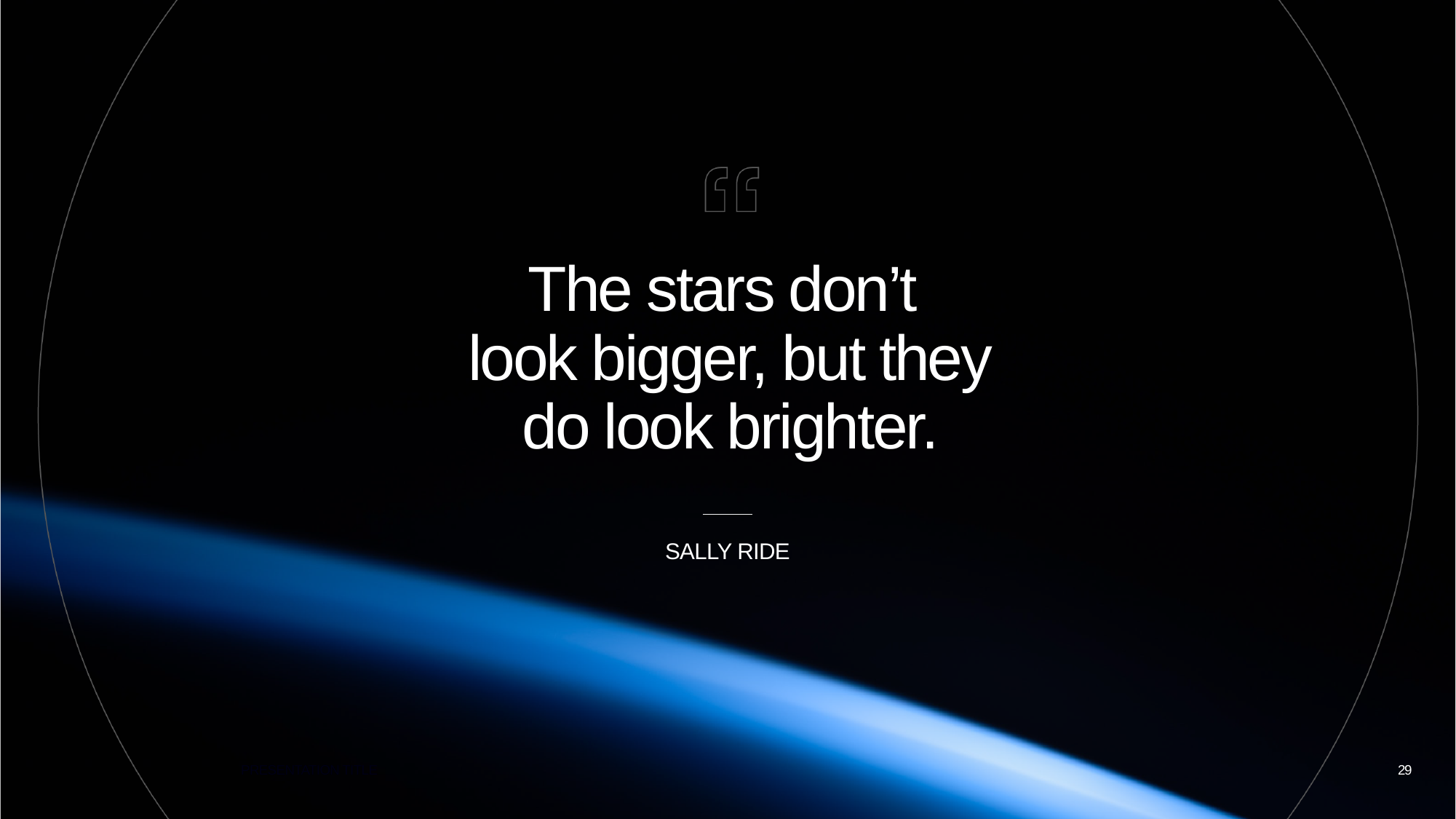

# The stars don’t look bigger, but they do look brighter.
SALLY RIDE
PRESENTATION TITLE
29